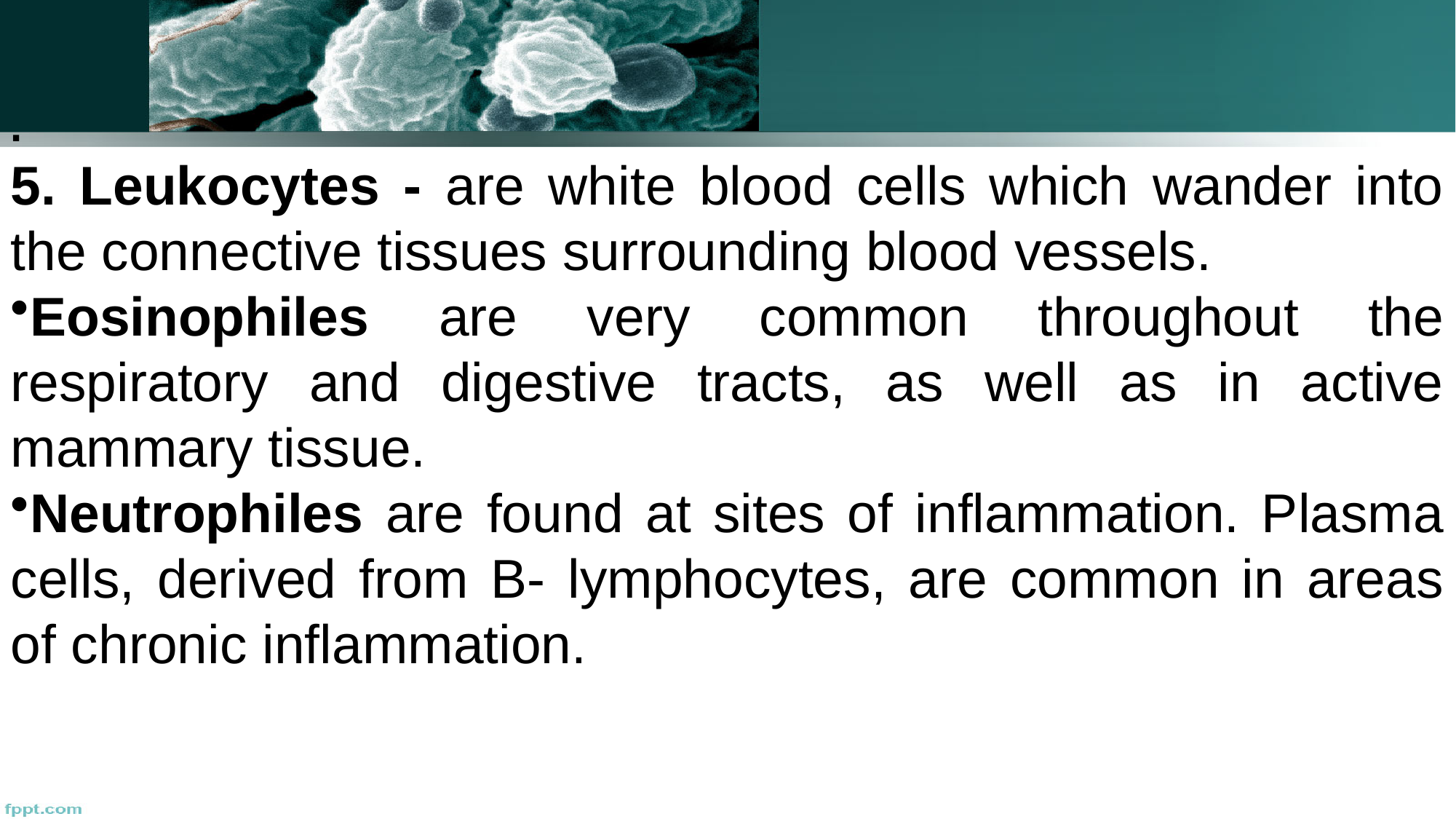

.
5. Leukocytes - are white blood cells which wander into the connective tissues surrounding blood vessels.
Eosinophiles are very common throughout the respiratory and digestive tracts, as well as in active mammary tissue.
Neutrophiles are found at sites of inflammation. Plasma cells, derived from B- lymphocytes, are common in areas of chronic inflammation.